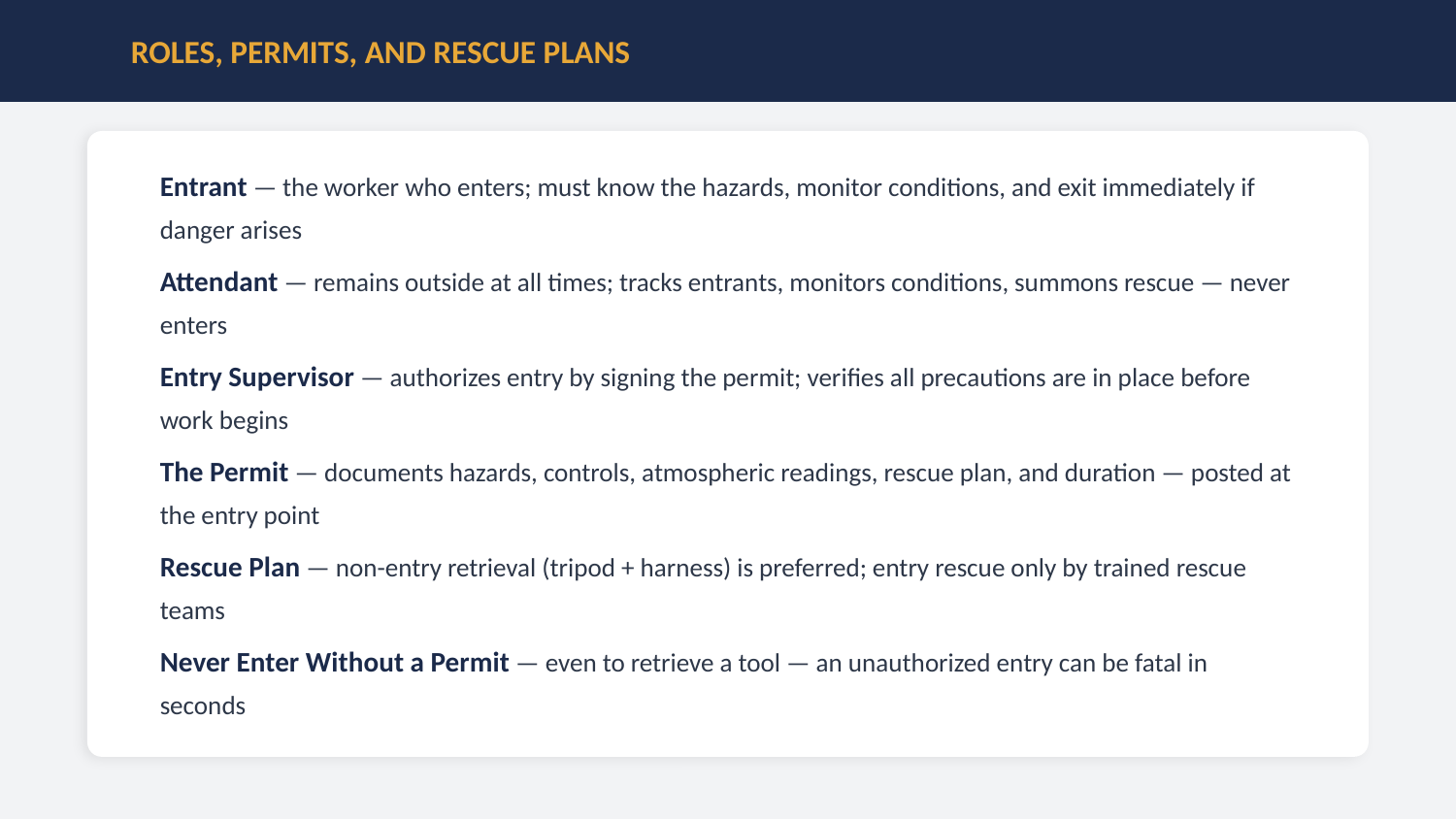

ROLES, PERMITS, AND RESCUE PLANS

Entrant — the worker who enters; must know the hazards, monitor conditions, and exit immediately if danger arises
Attendant — remains outside at all times; tracks entrants, monitors conditions, summons rescue — never enters
Entry Supervisor — authorizes entry by signing the permit; verifies all precautions are in place before work begins
The Permit — documents hazards, controls, atmospheric readings, rescue plan, and duration — posted at the entry point
Rescue Plan — non-entry retrieval (tripod + harness) is preferred; entry rescue only by trained rescue teams
Never Enter Without a Permit — even to retrieve a tool — an unauthorized entry can be fatal in seconds